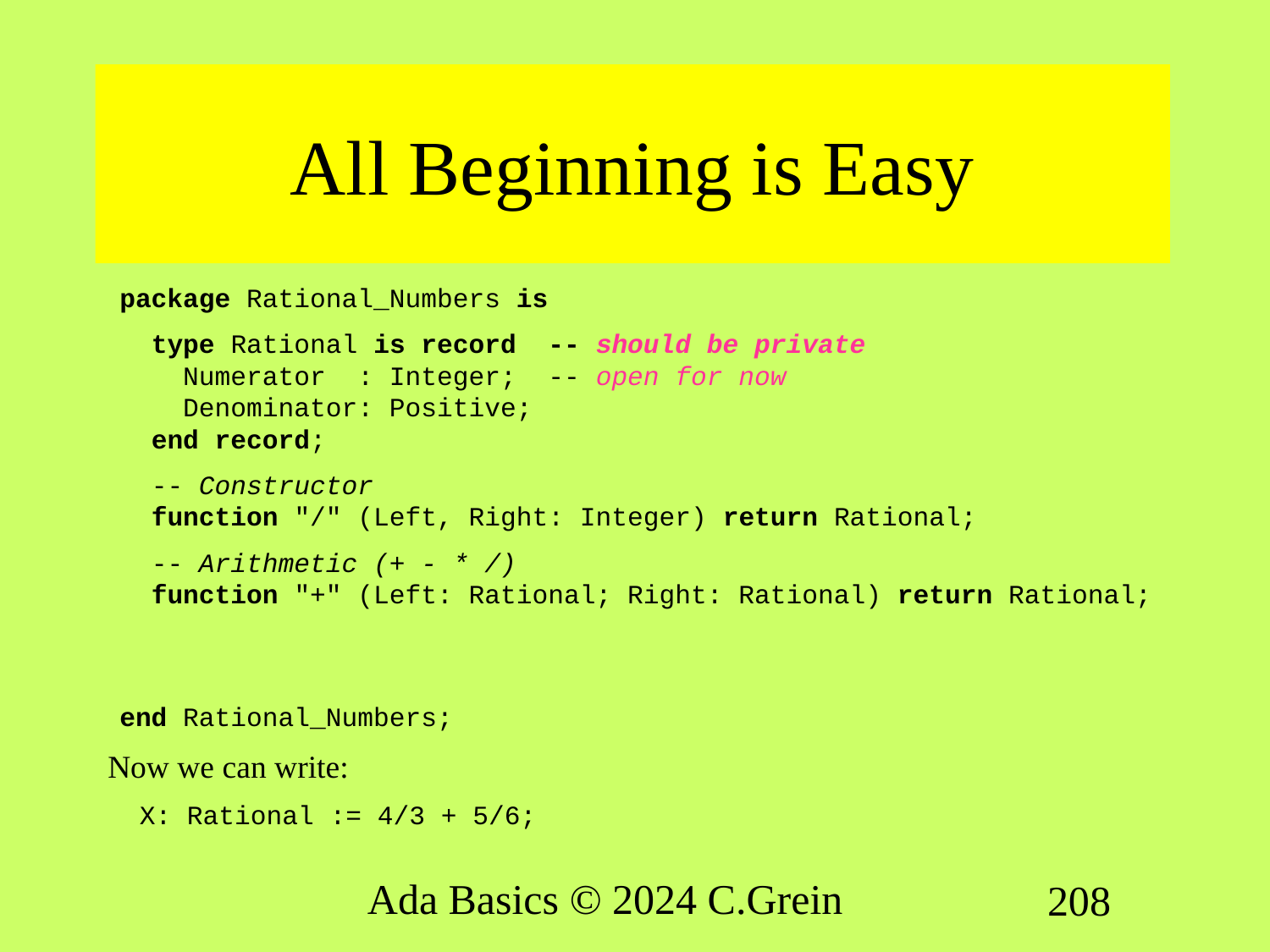

# All Beginning is Easy
package Rational_Numbers is
  type Rational is record  -- should be private
    Numerator  : Integer;  -- open for now
    Denominator: Positive;
  end record;
  -- Constructor
  function "/" (Left, Right: Integer) return Rational;
  -- Arithmetic (+ - * /)
  function "+" (Left: Rational; Right: Rational) return Rational;

end Rational_Numbers;
Now we can write:
  X: Rational := 4/3 + 5/6;
Ada Basics © 2024 C.Grein
208